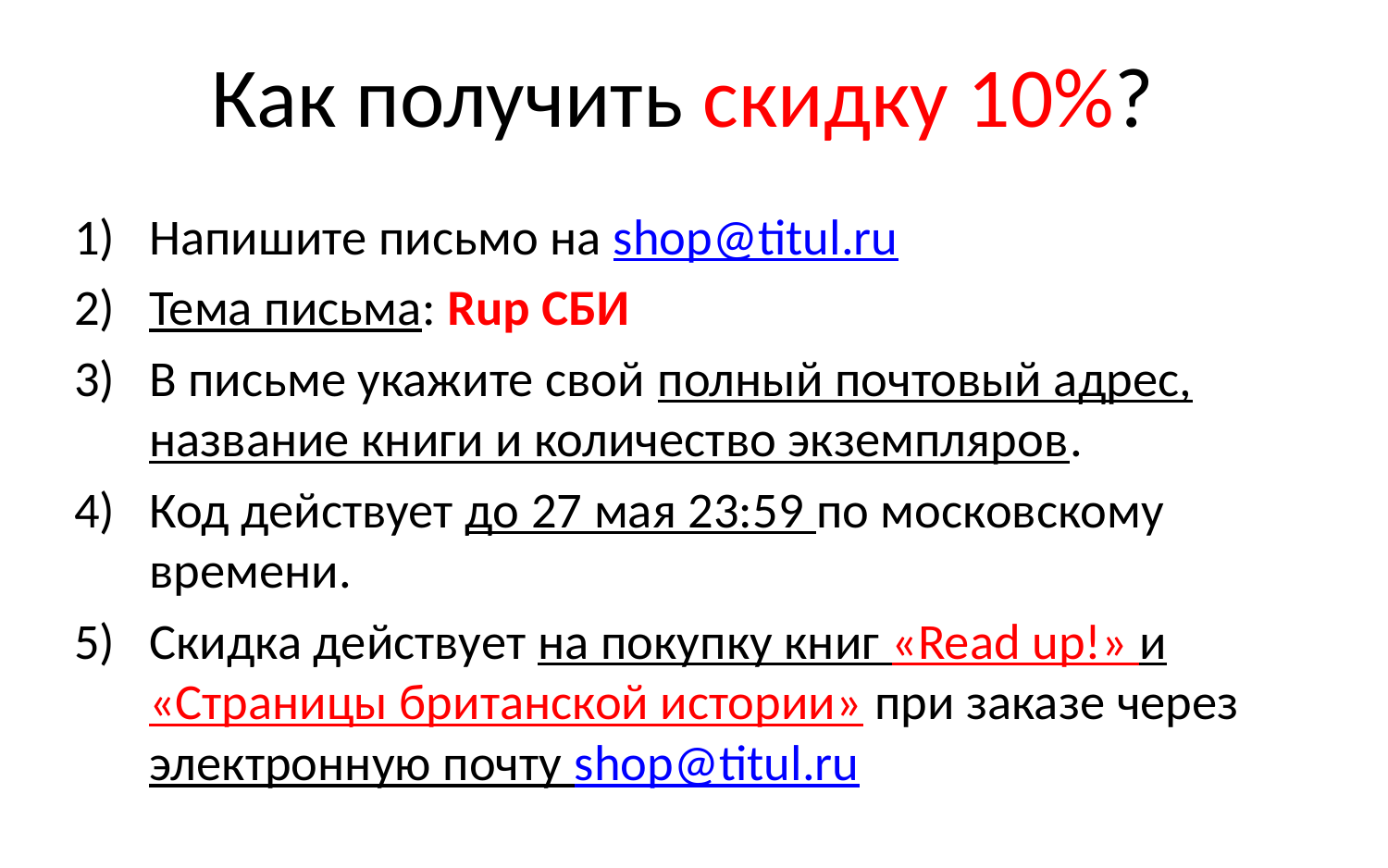

# Как получить скидку 10%?
Напишите письмо на shop@titul.ru
Тема письма: Rup СБИ
В письме укажите свой полный почтовый адрес, название книги и количество экземпляров.
Код действует до 27 мая 23:59 по московскому времени.
Скидка действует на покупку книг «Read up!» и «Страницы британской истории» при заказе через электронную почту shop@titul.ru